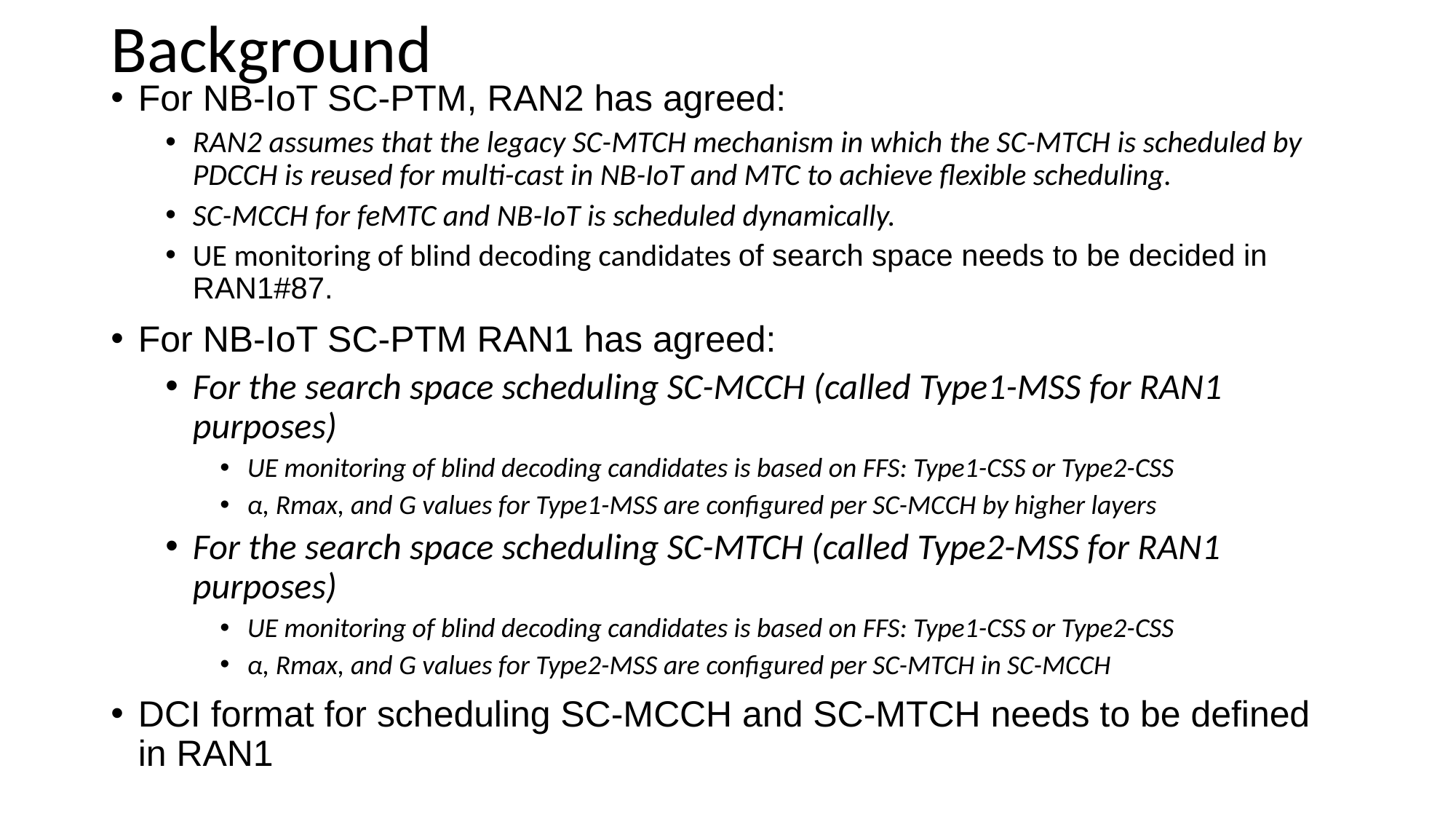

# Background
For NB-IoT SC-PTM, RAN2 has agreed:
RAN2 assumes that the legacy SC-MTCH mechanism in which the SC-MTCH is scheduled by PDCCH is reused for multi-cast in NB-IoT and MTC to achieve flexible scheduling.
SC-MCCH for feMTC and NB-IoT is scheduled dynamically.
UE monitoring of blind decoding candidates of search space needs to be decided in RAN1#87.
For NB-IoT SC-PTM RAN1 has agreed:
For the search space scheduling SC-MCCH (called Type1-MSS for RAN1 purposes)
UE monitoring of blind decoding candidates is based on FFS: Type1-CSS or Type2-CSS
α, Rmax, and G values for Type1-MSS are configured per SC-MCCH by higher layers
For the search space scheduling SC-MTCH (called Type2-MSS for RAN1 purposes)
UE monitoring of blind decoding candidates is based on FFS: Type1-CSS or Type2-CSS
α, Rmax, and G values for Type2-MSS are configured per SC-MTCH in SC-MCCH
DCI format for scheduling SC-MCCH and SC-MTCH needs to be defined in RAN1